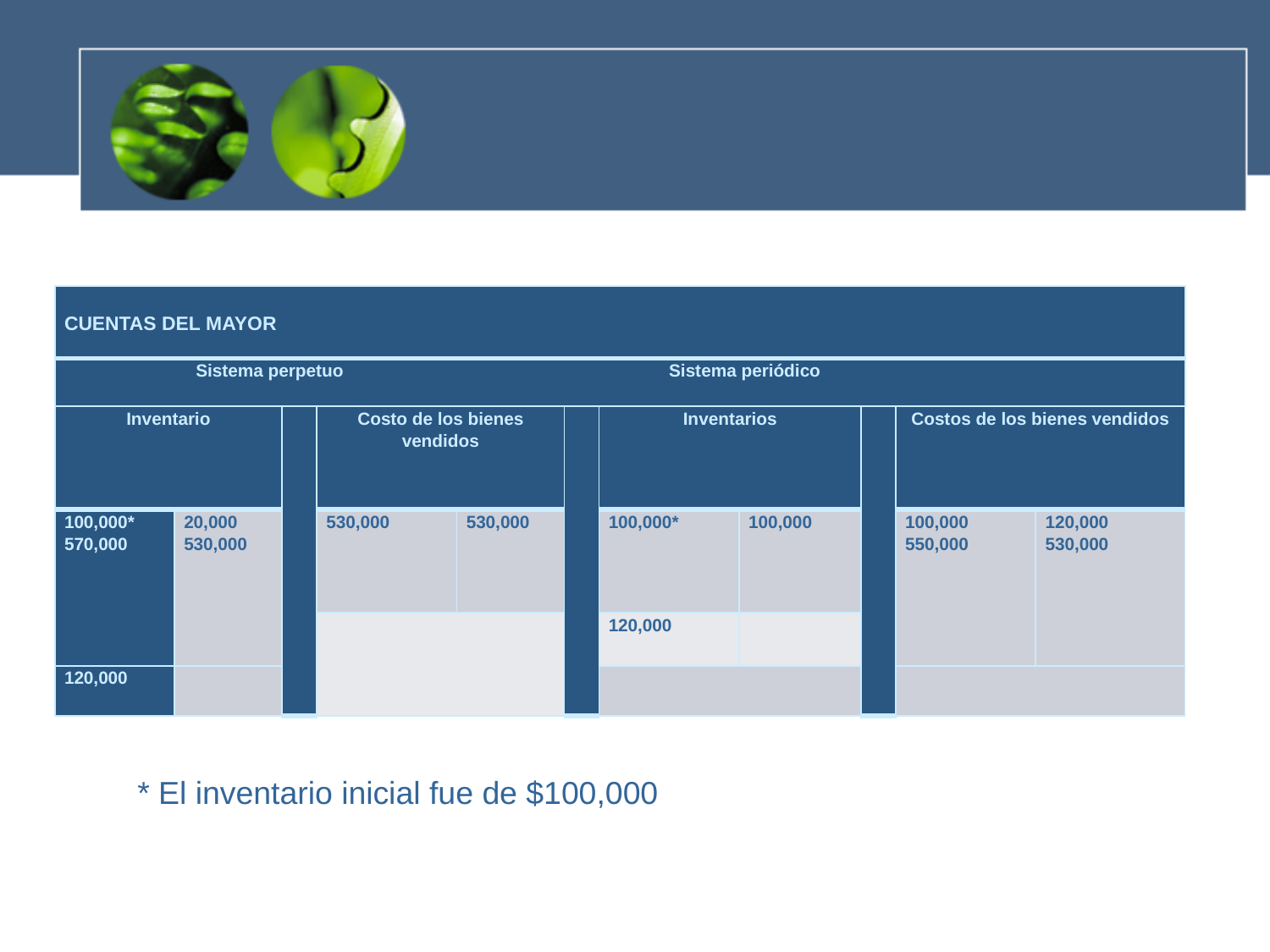

| CUENTAS DEL MAYOR |
| --- |
| Sistema perpetuo Sistema periódico |
| Inventario |  |  | Costo de los bienes vendidos |  |  | Inventarios |  |  | Costos de los bienes vendidos |  |
| --- | --- | --- | --- | --- | --- | --- | --- | --- | --- | --- |
| 100,000\* 570,000 | 20,000 530,000 |  | 530,000 | 530,000 |  | 100,000\* | 100,000 |  | 100,000 550,000 | 120,000 530,000 |
|  |  |  |  |  |  | 120,000 |  |  |  |  |
| 120,000 |  |  |  |  |  |  |  |  |  |  |
* El inventario inicial fue de $100,000